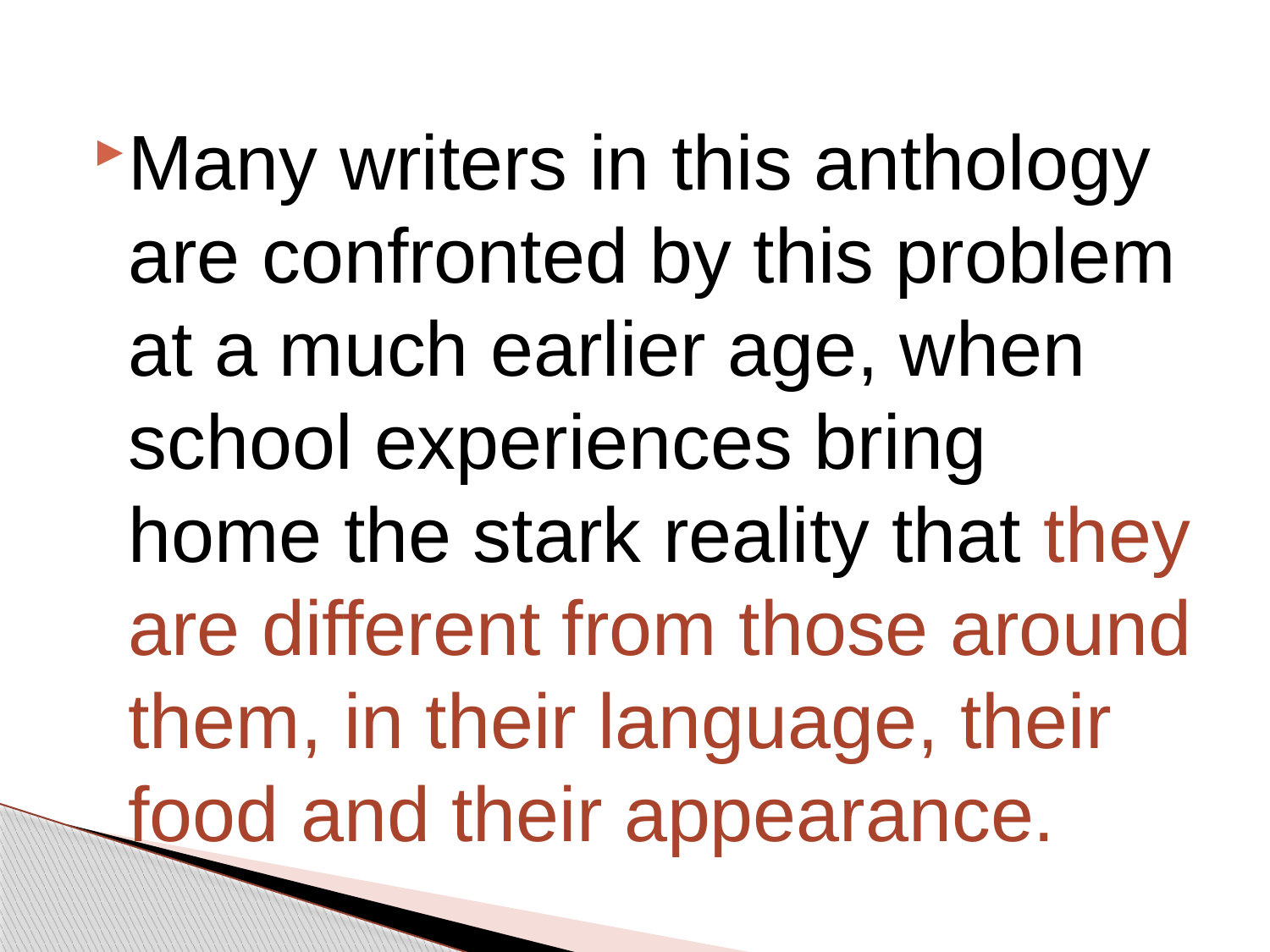

#
Many writers in this anthology are confronted by this problem at a much earlier age, when school experiences bring home the stark reality that they are different from those around them, in their language, their food and their appearance.